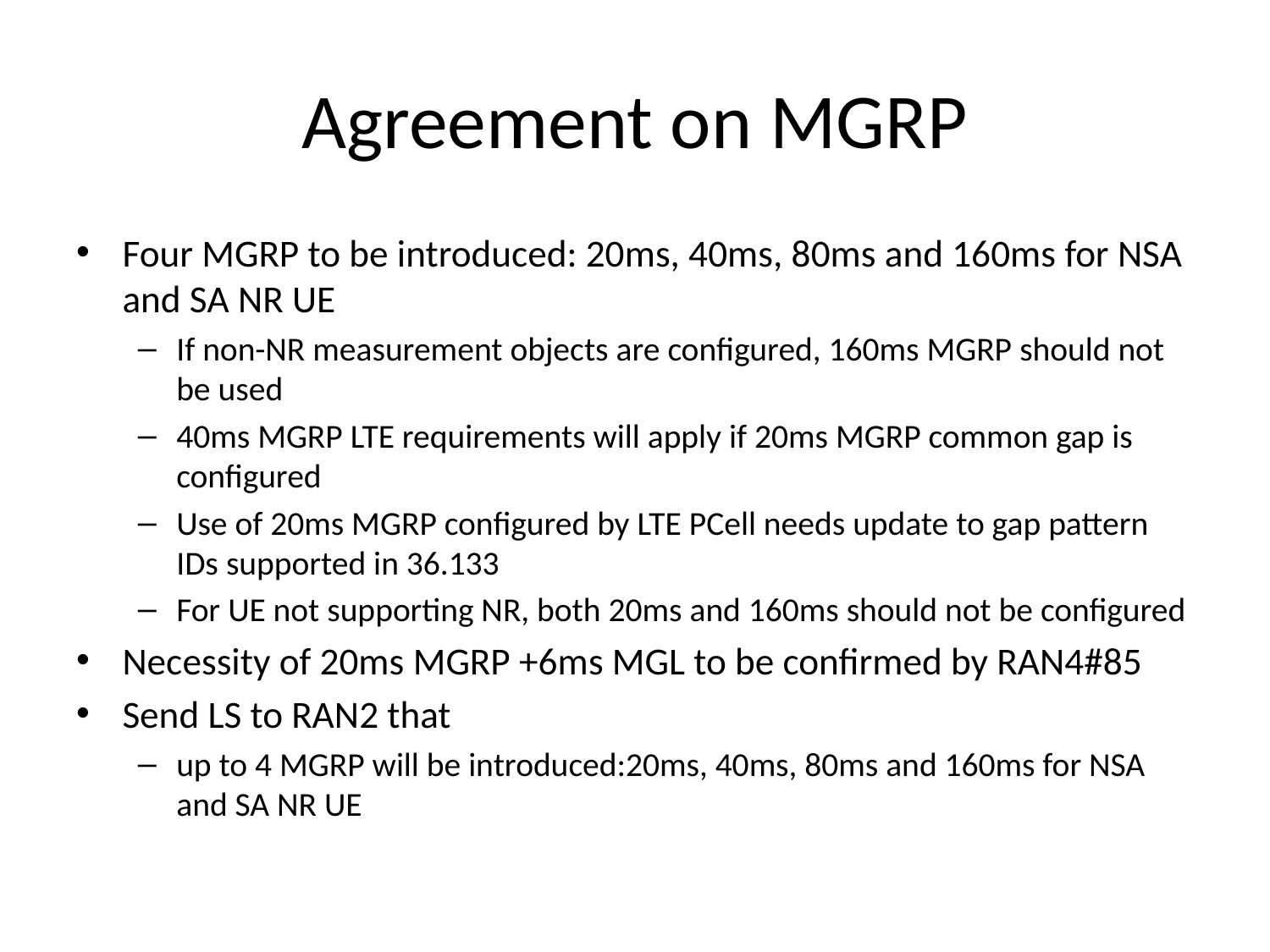

# Agreement on MGRP
Four MGRP to be introduced: 20ms, 40ms, 80ms and 160ms for NSA and SA NR UE
If non-NR measurement objects are configured, 160ms MGRP should not be used
40ms MGRP LTE requirements will apply if 20ms MGRP common gap is configured
Use of 20ms MGRP configured by LTE PCell needs update to gap pattern IDs supported in 36.133
For UE not supporting NR, both 20ms and 160ms should not be configured
Necessity of 20ms MGRP +6ms MGL to be confirmed by RAN4#85
Send LS to RAN2 that
up to 4 MGRP will be introduced:20ms, 40ms, 80ms and 160ms for NSA and SA NR UE